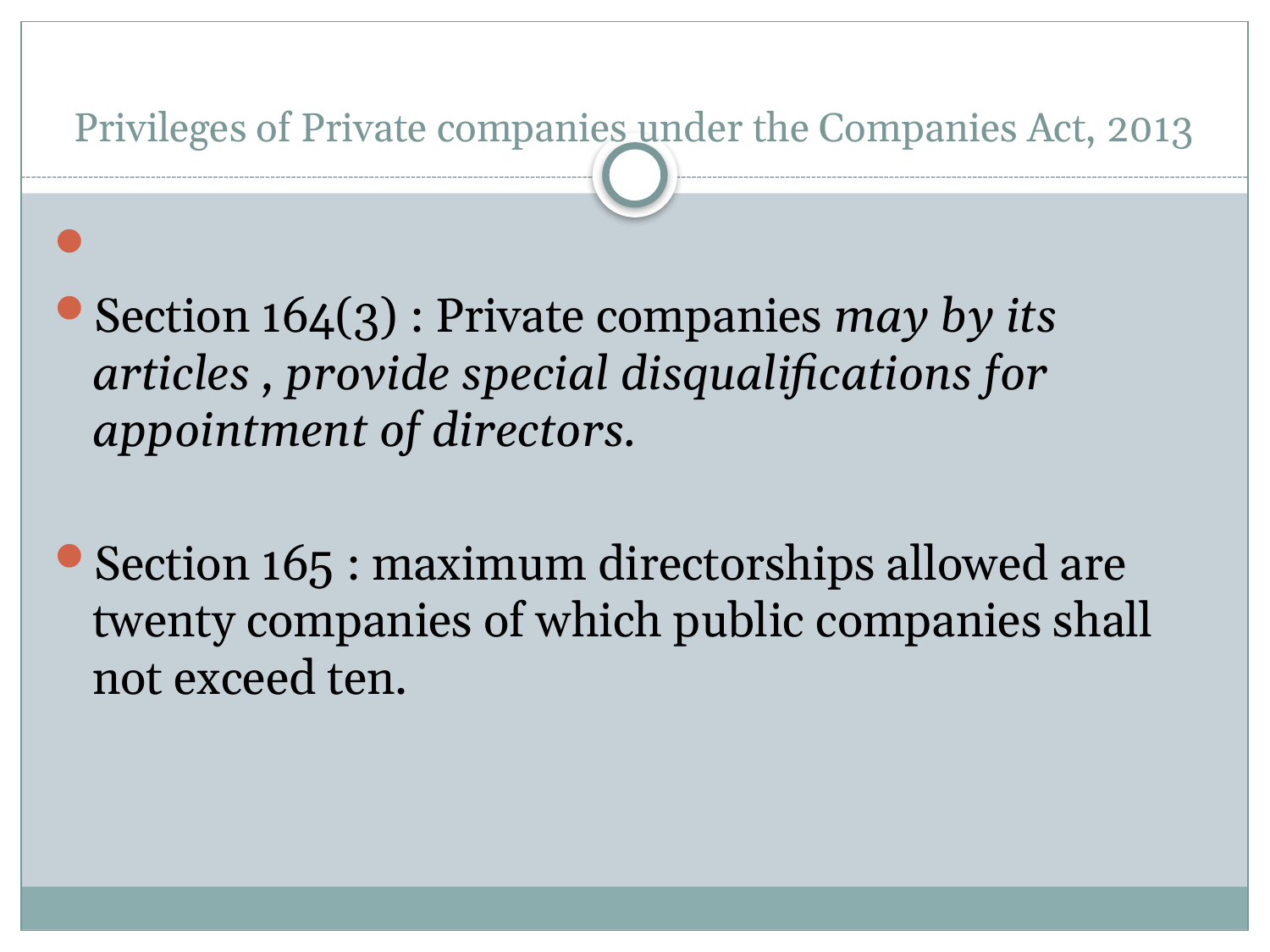

# Privileges of Private companies under the Companies Act, 2013

Section 164(3) : Private companies may by its articles , provide special disqualifications for appointment of directors.

Section 165 : maximum directorships allowed are twenty companies of which public companies shall not exceed ten.